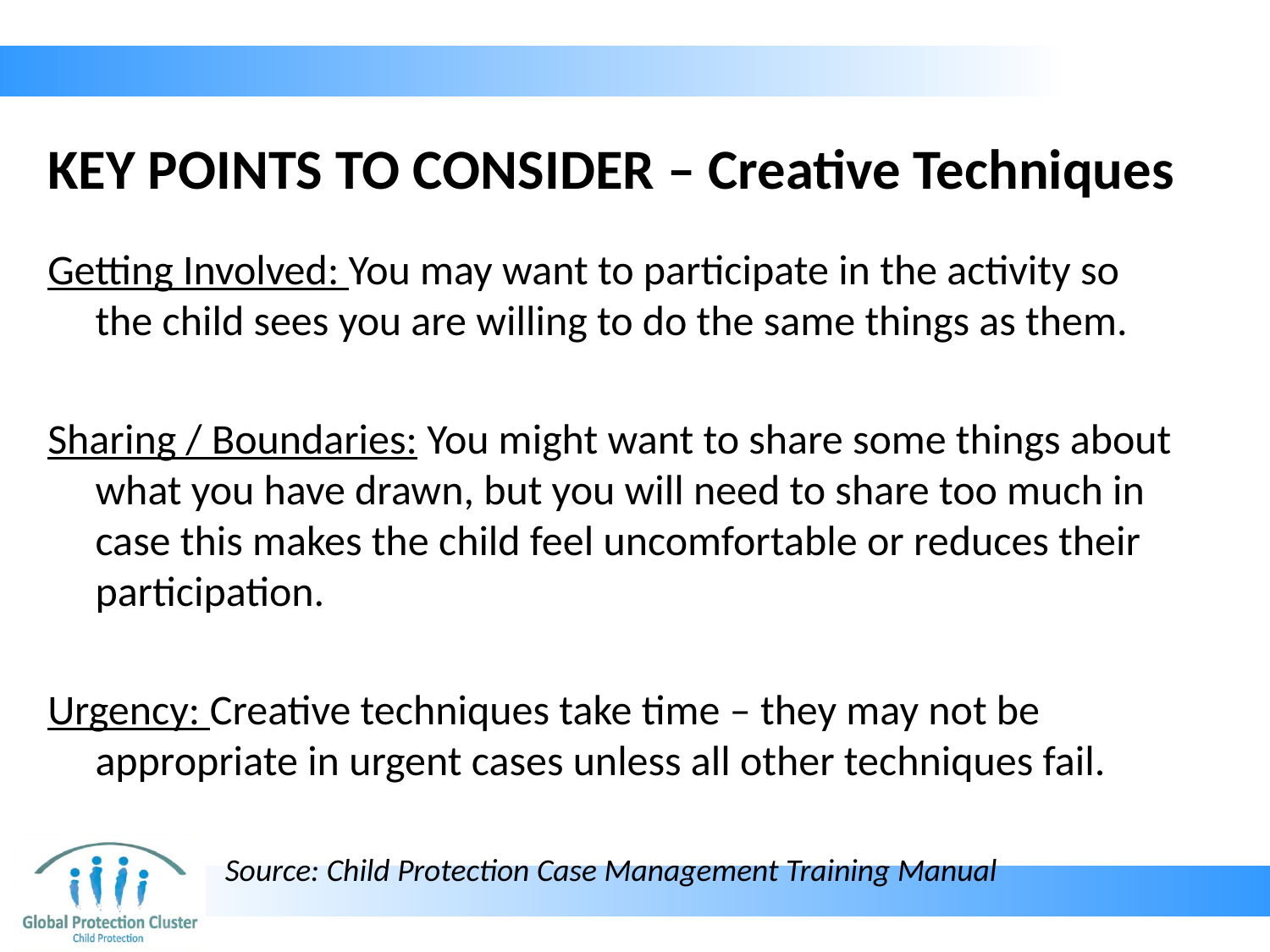

# KEY POINTS TO CONSIDER – Creative Techniques
Getting Involved: You may want to participate in the activity so the child sees you are willing to do the same things as them.

Sharing / Boundaries: You might want to share some things about what you have drawn, but you will need to share too much in case this makes the child feel uncomfortable or reduces their participation.

Urgency: Creative techniques take time – they may not be appropriate in urgent cases unless all other techniques fail.

Source: Child Protection Case Management Training Manual